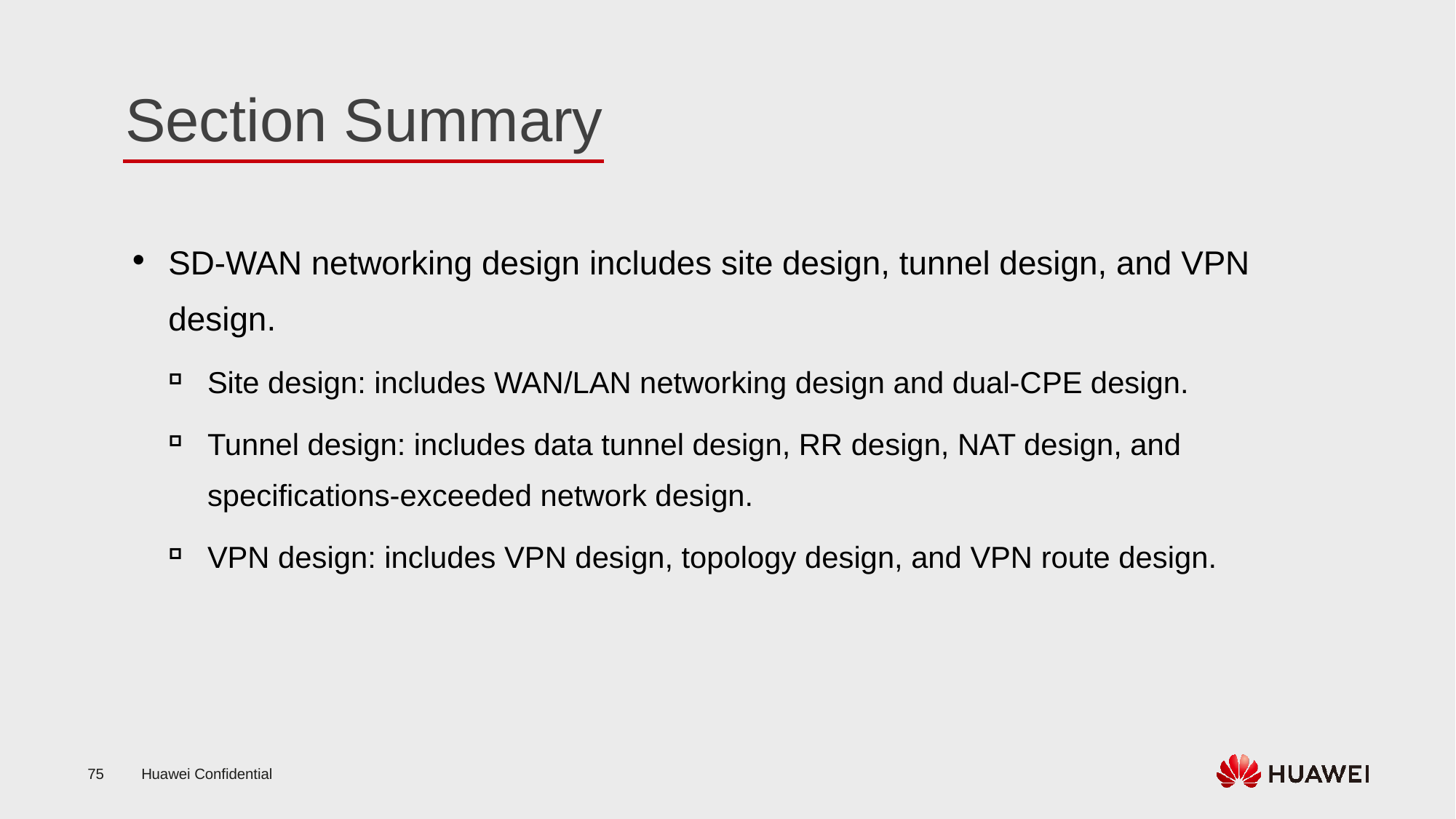

SD-WAN networking design includes site design, tunnel design, and VPN design.
Site design: includes WAN/LAN networking design and dual-CPE design.
Tunnel design: includes data tunnel design, RR design, NAT design, and specifications-exceeded network design.
VPN design: includes VPN design, topology design, and VPN route design.